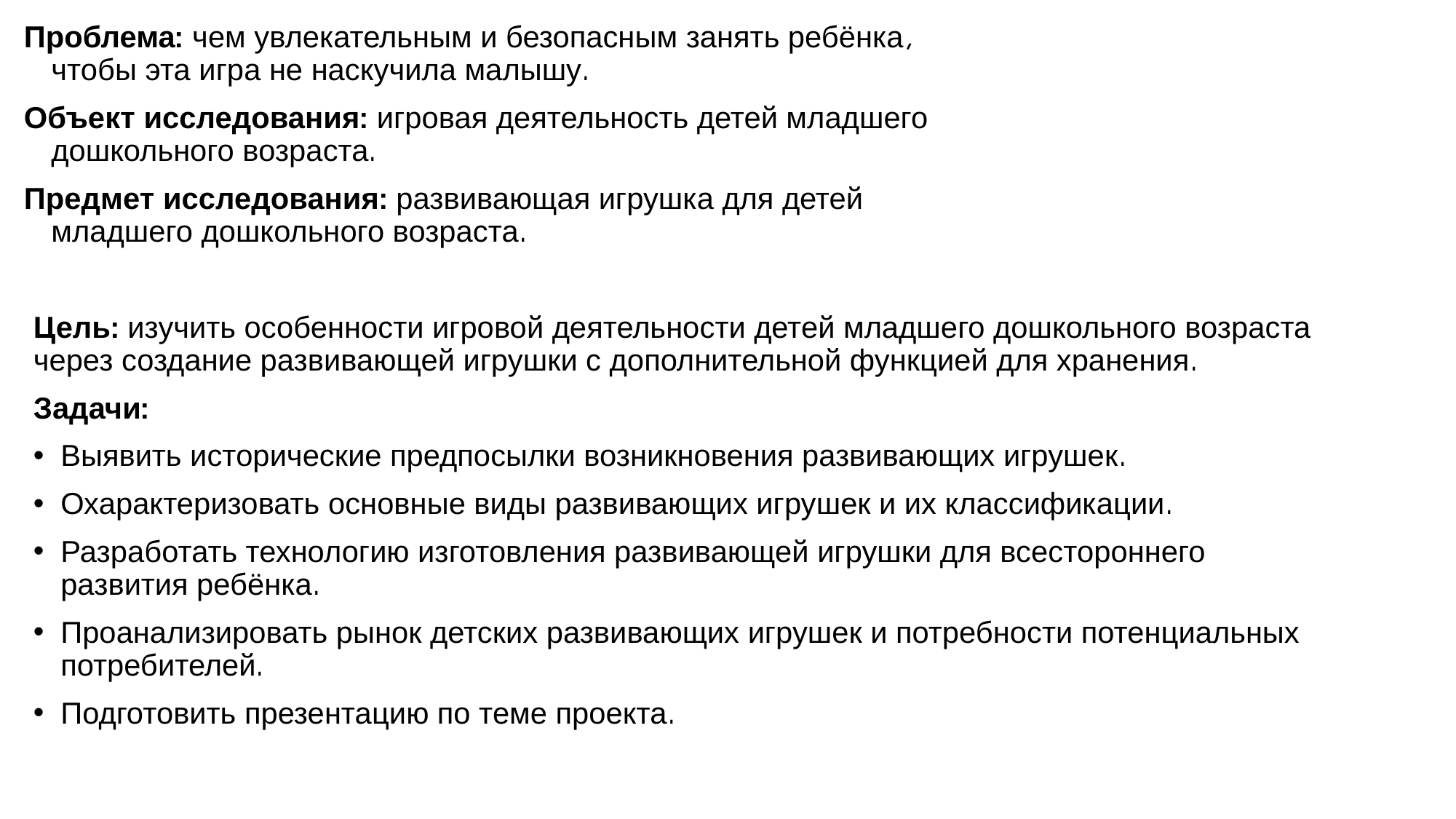

Проблема: чем увлекательным и безопасным занять ребёнка, чтобы эта игра не наскучила малышу.
Объект исследования: игровая деятельность детей младшего дошкольного возраста.
Предмет исследования: развивающая игрушка для детей младшего дошкольного возраста.

Цель: изучить особенности игровой деятельности детей младшего дошкольного возраста через создание развивающей игрушки с дополнительной функцией для хранения.
Задачи:
Выявить исторические предпосылки возникновения развивающих игрушек.
Охарактеризовать основные виды развивающих игрушек и их классификации.
Разработать технологию изготовления развивающей игрушки для всестороннего развития ребёнка.
Проанализировать рынок детских развивающих игрушек и потребности потенциальных потребителей.
Подготовить презентацию по теме проекта.